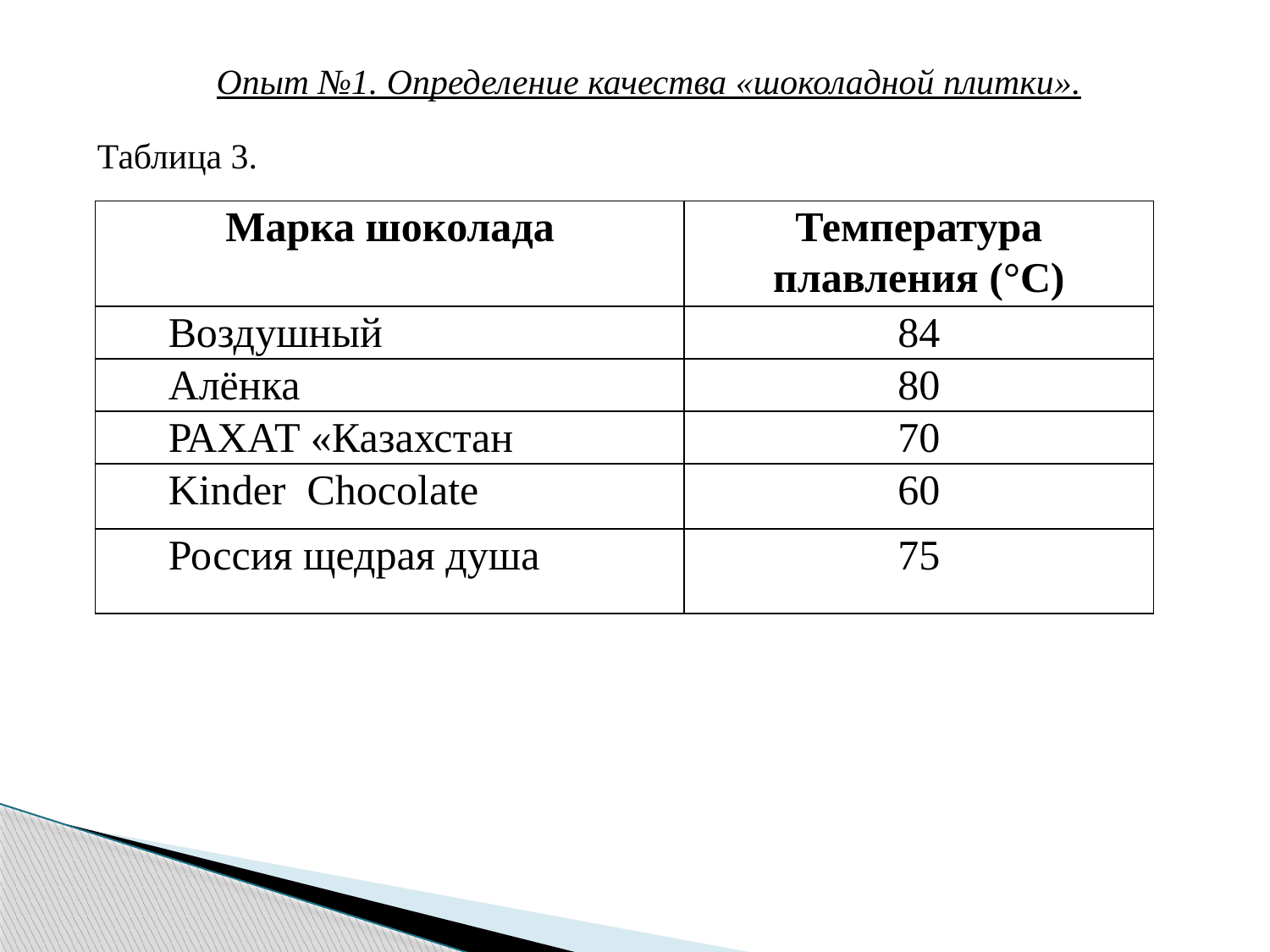

Опыт №1. Определение качества «шоколадной плитки».
Таблица 3.
| Марка шоколада | Температура плавления (°С) |
| --- | --- |
| Воздушный | 84 |
| Алёнка | 80 |
| РАХАТ «Казахстан | 70 |
| Kinder  Chocolate | 60 |
| Россия щедрая душа | 75 |